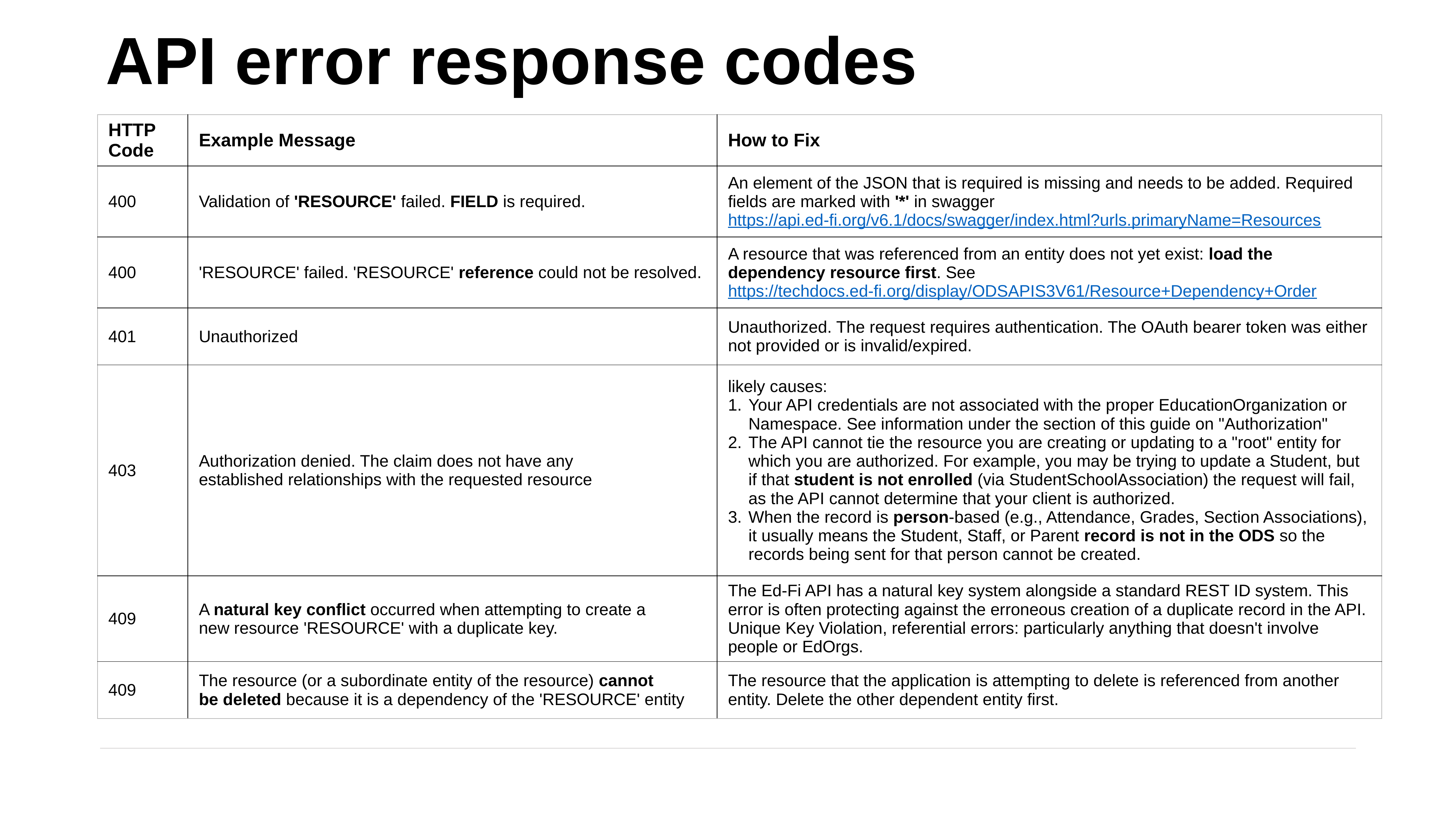

# API error response codes
| HTTP Code​ | Example Message​ | How to Fix​ |
| --- | --- | --- |
| 400​ | Validation of 'RESOURCE' failed. FIELD is required.​ | An element of the JSON that is required is missing and needs to be added. Required fields are marked with '\*' in swagger https://api.ed-fi.org/v6.1/docs/swagger/index.html?urls.primaryName=Resources ​ |
| 400​ | 'RESOURCE' failed. 'RESOURCE' reference could not be resolved.​ | A resource that was referenced from an entity does not yet exist: load the dependency resource first. See https://techdocs.ed-fi.org/display/ODSAPIS3V61/Resource+Dependency+Order ​ |
| 401​ | Unauthorized​ | Unauthorized. The request requires authentication. The OAuth bearer token was either not provided or is invalid/expired. ​ |
| 403​ | Authorization denied. The claim does not have any established relationships with the requested resource​ | likely causes:​ Your API credentials are not associated with the proper EducationOrganization or Namespace. See information under the section of this guide on "Authorization"​ The API cannot tie the resource you are creating or updating to a "root" entity for which you are authorized. For example, you may be trying to update a Student, but if that student is not enrolled (via StudentSchoolAssociation) the request will fail, as the API cannot determine that your client is authorized.  When the record is person-based (e.g., Attendance, Grades, Section Associations), it usually means the Student, Staff, or Parent record is not in the ODS so the records being sent for that person cannot be created.​ |
| 409​ | A natural key conflict occurred when attempting to create a new resource 'RESOURCE' with a duplicate key.​ | The Ed-Fi API has a natural key system alongside a standard REST ID system. This error is often protecting against the erroneous creation of a duplicate record in the API. Unique Key Violation, referential errors: particularly anything that doesn't involve people or EdOrgs.​ |
| 409​ | The resource (or a subordinate entity of the resource) cannot be deleted because it is a dependency of the 'RESOURCE' entity​ | The resource that the application is attempting to delete is referenced from another entity. Delete the other dependent entity first.​ |